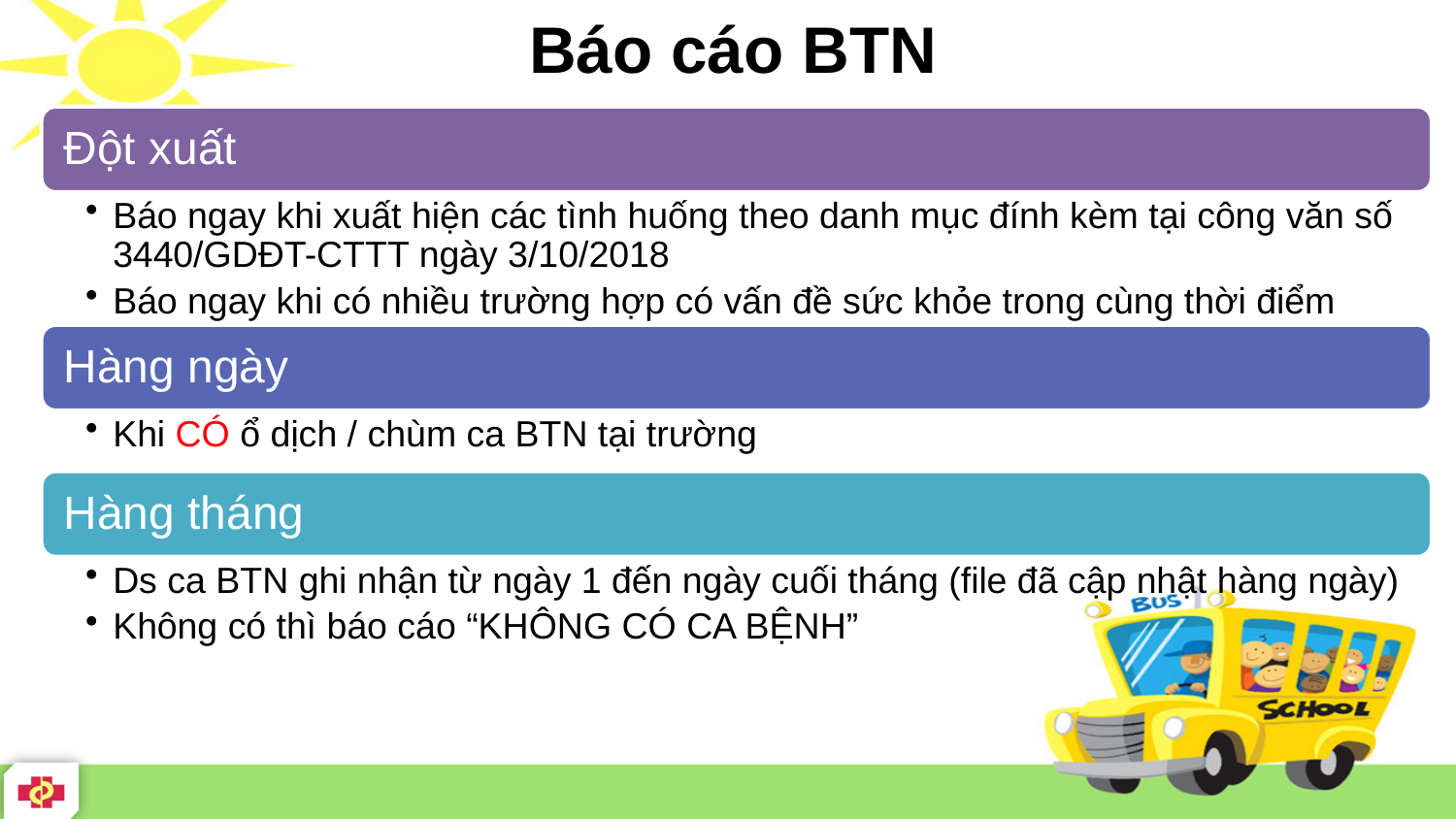

# Báo cáo BTN
Đột xuất
Báo ngay khi xuất hiện các tình huống theo danh mục đính kèm tại công văn số 3440/GDĐT-CTTT ngày 3/10/2018
Báo ngay khi có nhiều trường hợp có vấn đề sức khỏe trong cùng thời điểm
Hàng ngày
Khi CÓ ổ dịch / chùm ca BTN tại trường
Hàng tháng
Ds ca BTN ghi nhận từ ngày 1 đến ngày cuối tháng (file đã cập nhật hàng ngày)
Không có thì báo cáo “KHÔNG CÓ CA BỆNH”